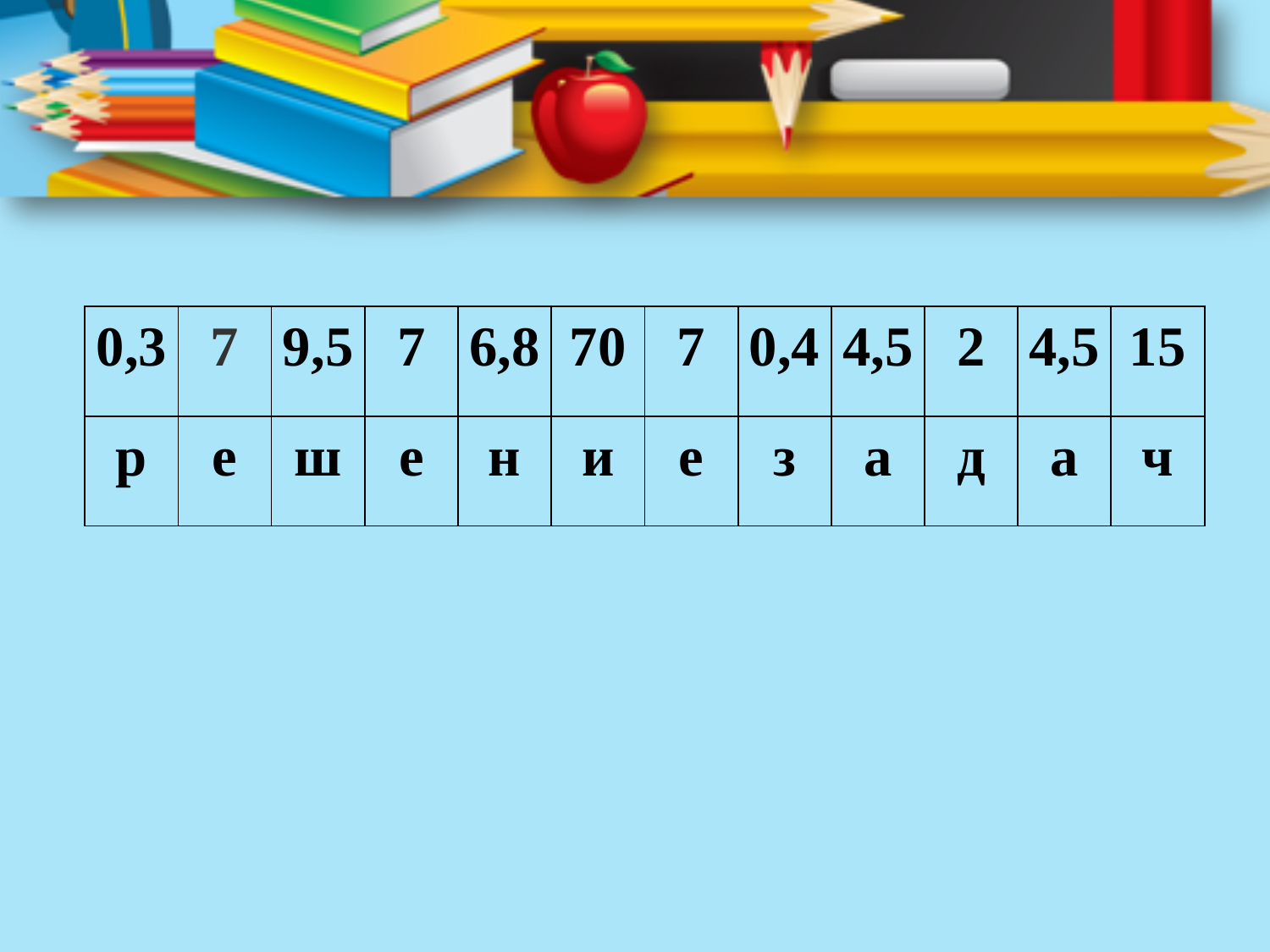

| 0,3 | 7 | 9,5 | 7 | 6,8 | 70 | 7 | 0,4 | 4,5 | 2 | 4,5 | 15 |
| --- | --- | --- | --- | --- | --- | --- | --- | --- | --- | --- | --- |
| р | е | ш | е | н | и | е | з | а | д | а | ч |